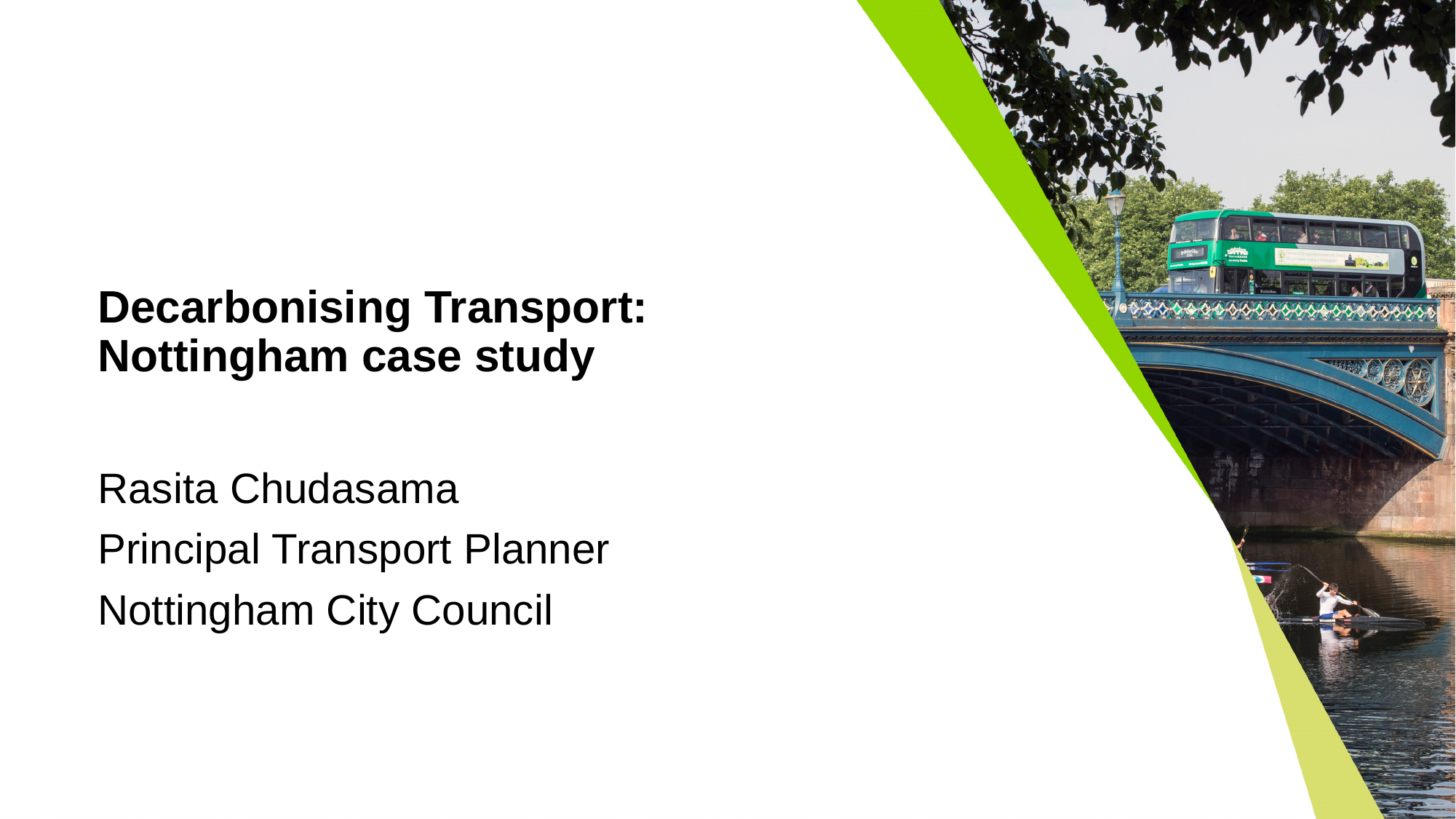

# Decarbonising Transport: Nottingham case study
Rasita Chudasama
Principal Transport Planner
Nottingham City Council